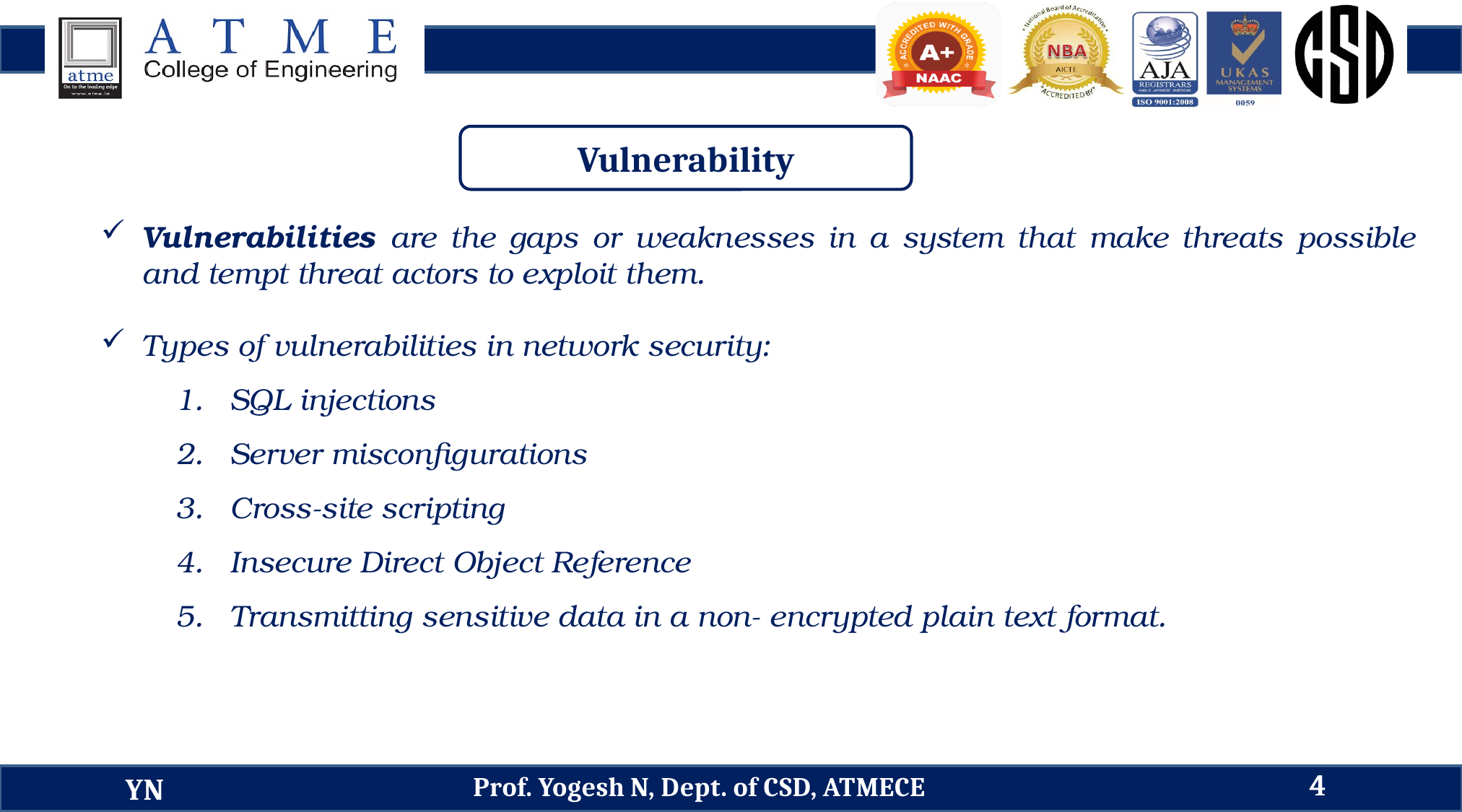

Vulnerability
Vulnerabilities are the gaps or weaknesses in a system that make threats possible and tempt threat actors to exploit them.

Types of vulnerabilities in network security:
SQL injections
Server misconfigurations
Cross-site scripting
Insecure Direct Object Reference
Transmitting sensitive data in a non- encrypted plain text format.
4
Prof. Yogesh N, Dept. of CSD, ATMECE
YN